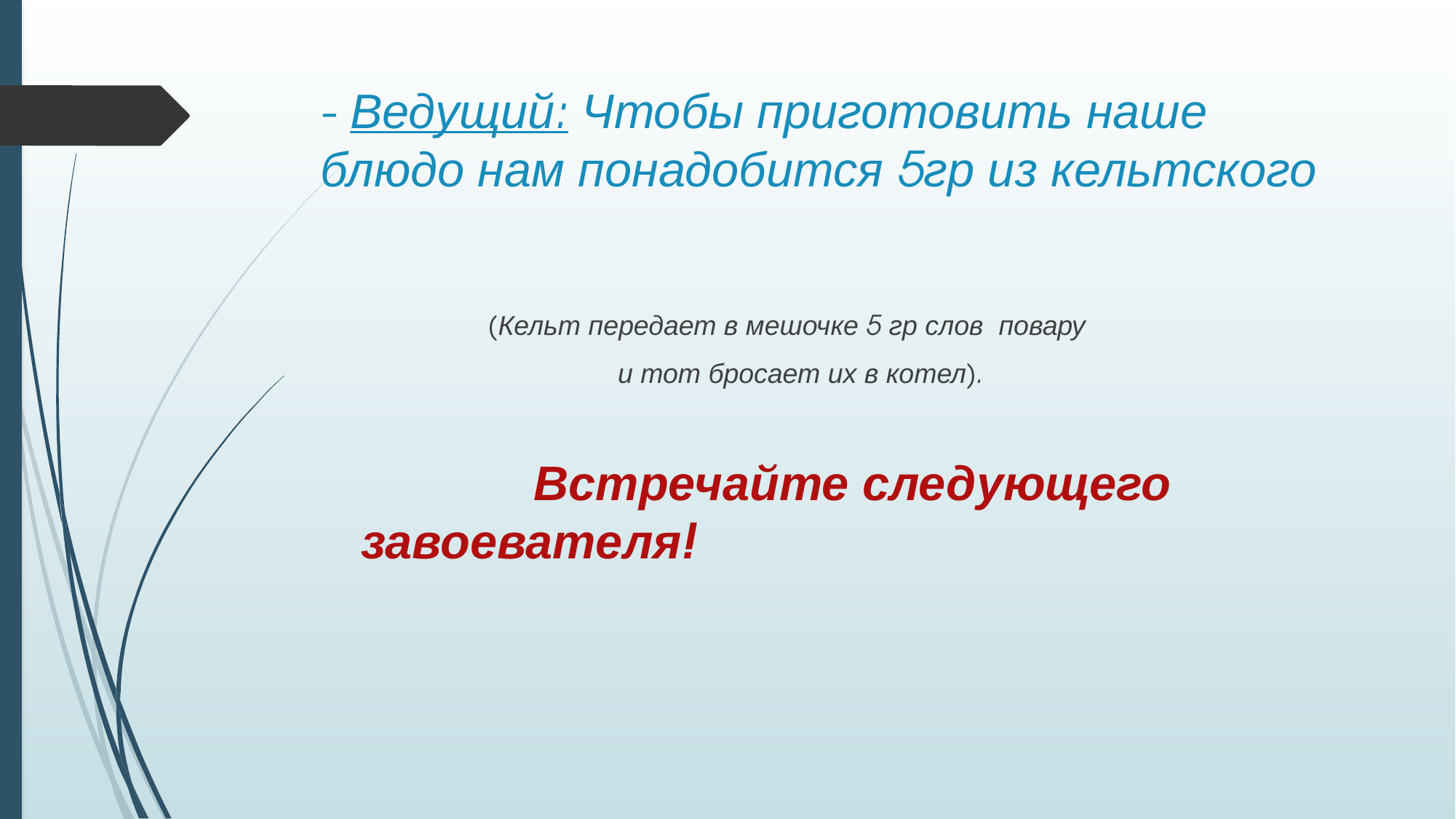

- Ведущий: Чтобы приготовить наше блюдо нам понадобится 5гр из кельтского

                      (Кельт передает в мешочке 5 гр слов  повару
                                       и тот бросает их в котел).

                            Встречайте следующего          завоевателя!